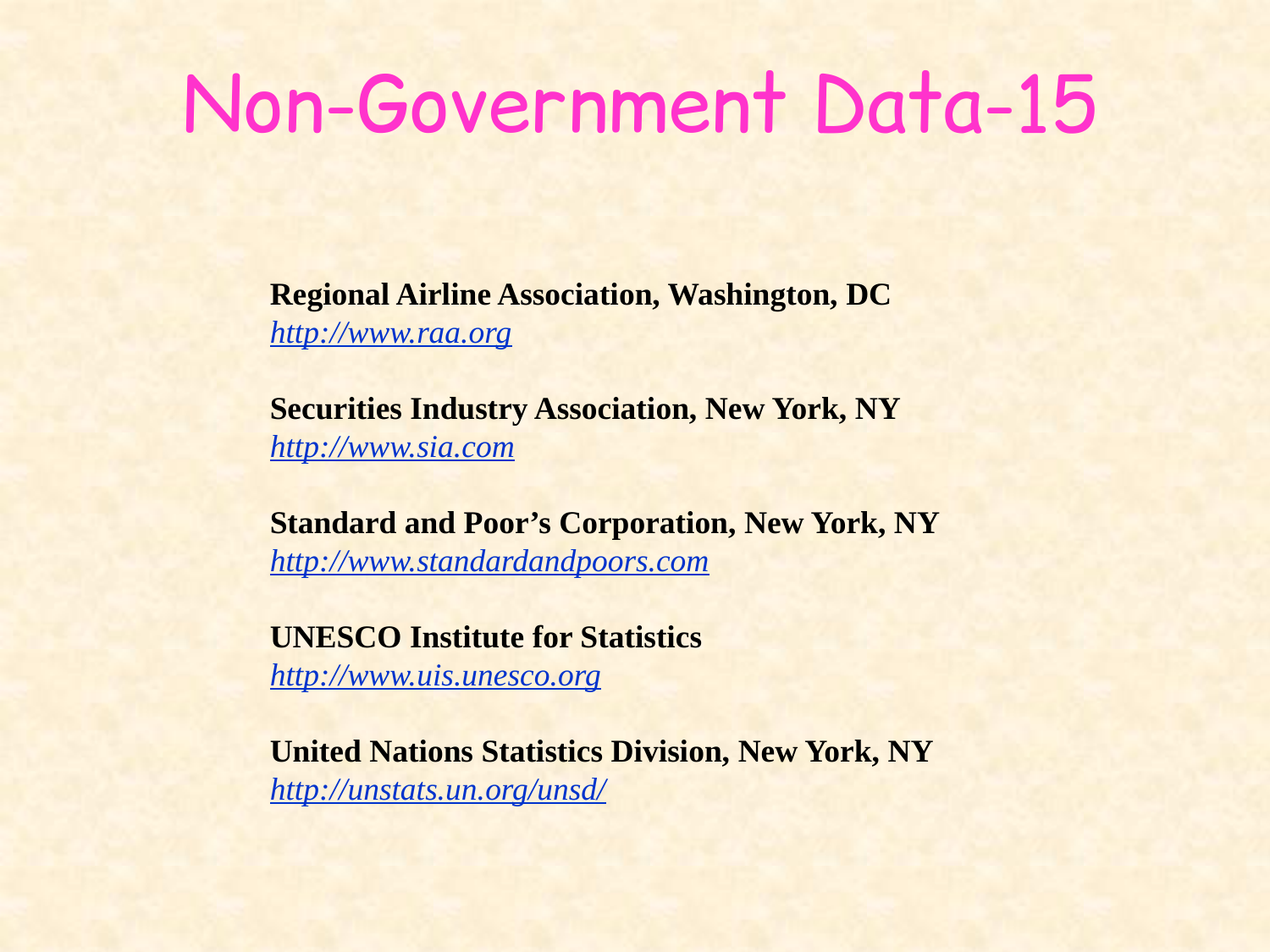

# Non-Government Data-15
Regional Airline Association, Washington, DC
http://www.raa.org

Securities Industry Association, New York, NY
http://www.sia.com

Standard and Poor’s Corporation, New York, NY
http://www.standardandpoors.com

UNESCO Institute for Statistics
http://www.uis.unesco.org

United Nations Statistics Division, New York, NY
http://unstats.un.org/unsd/